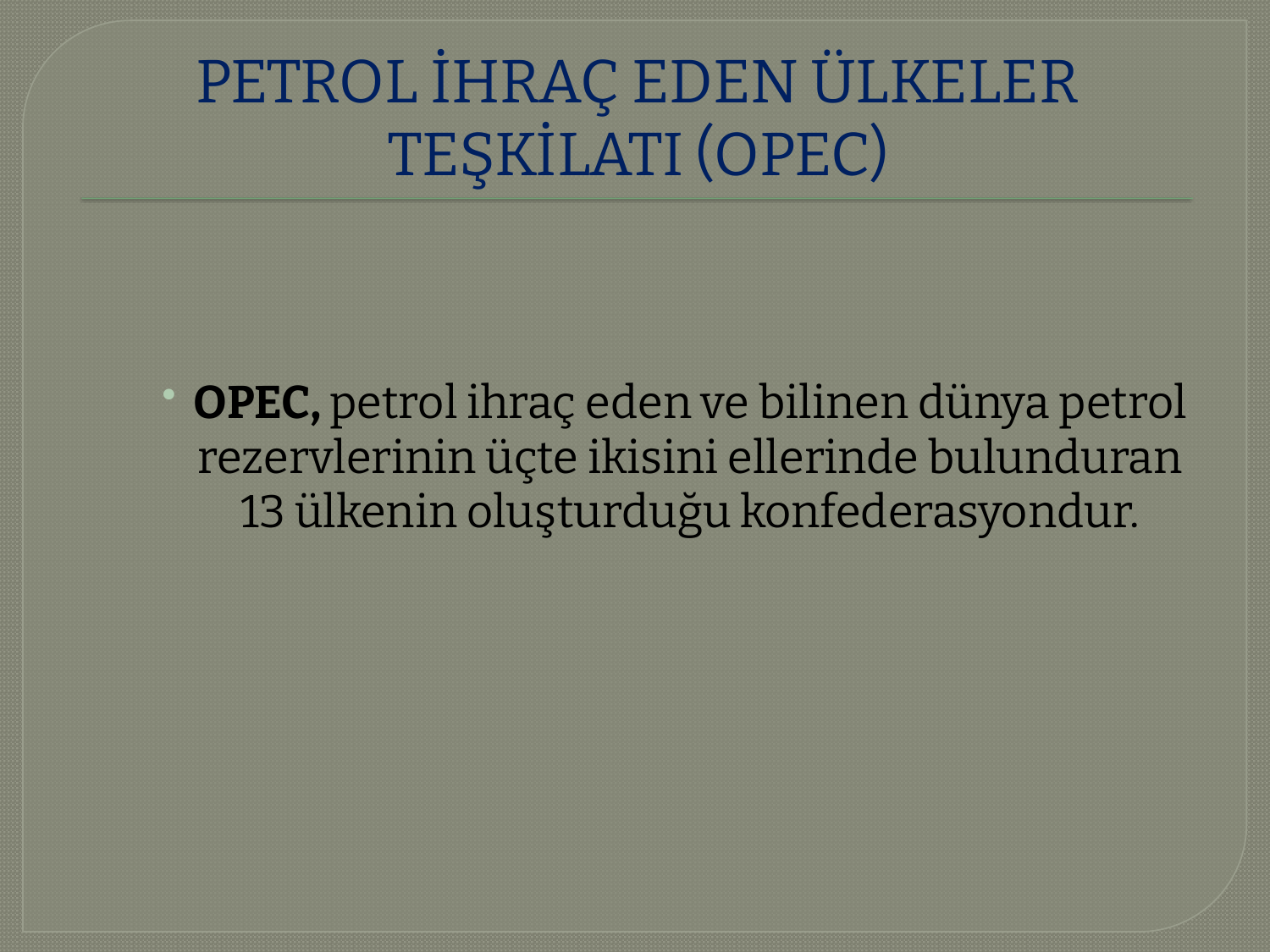

# PETROL İHRAÇ EDEN ÜLKELER TEŞKİLATI (OPEC)
OPEC, petrol ihraç eden ve bilinen dünya petrol rezervlerinin üçte ikisini ellerinde bulunduran 13 ülkenin oluşturduğu konfederasyondur.